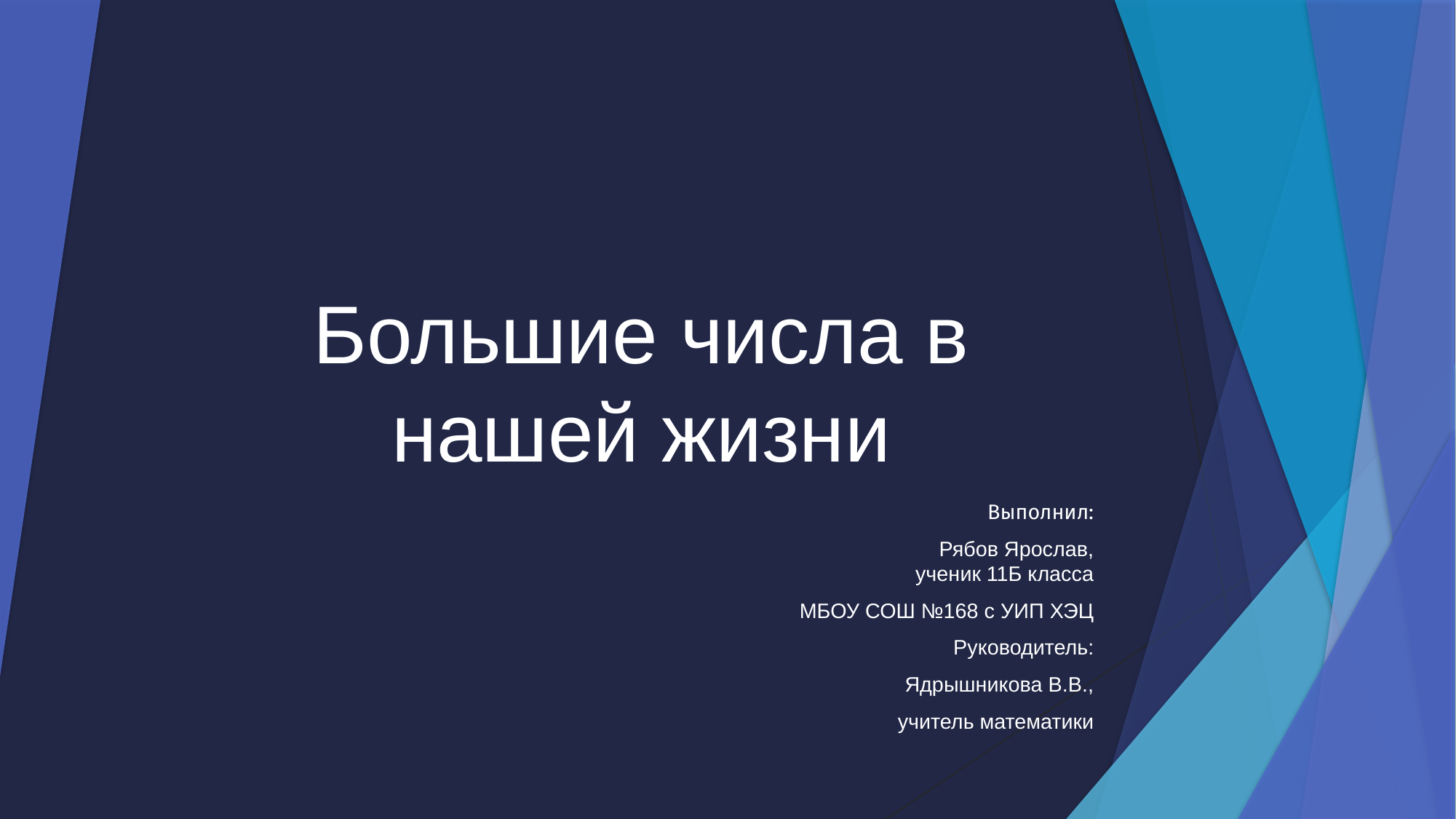

# Большие числа в нашей жизни
Выполнил:
Рябов Ярослав,
ученик 11Б класса
МБОУ СОШ №168 с УИП ХЭЦ
Руководитель:
 Ядрышникова В.В.,
 учитель математики